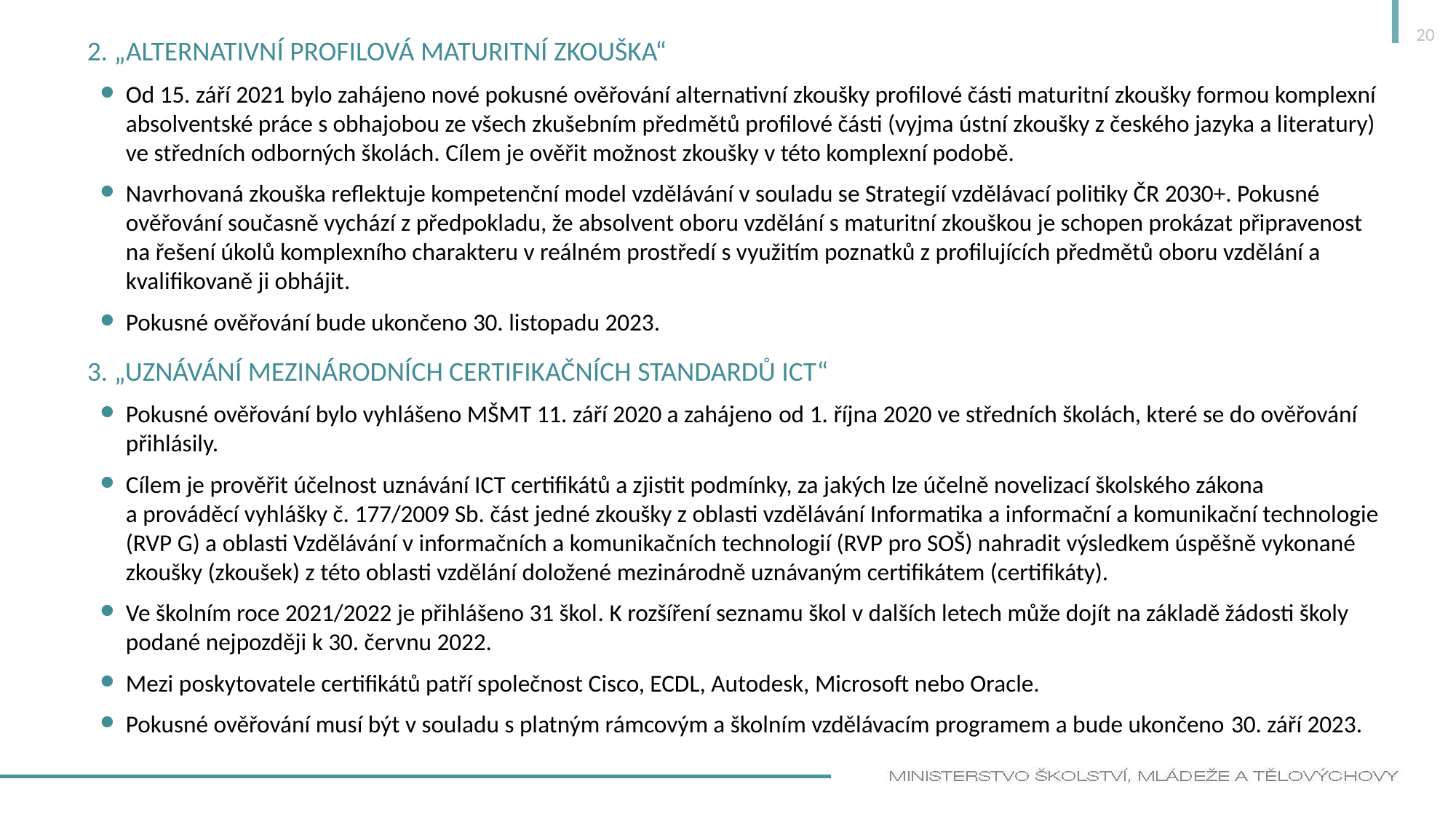

20
2. „Alternativní profilová maturitní zkouška“
Od 15. září 2021 bylo zahájeno nové pokusné ověřování alternativní zkoušky profilové části maturitní zkoušky formou komplexní absolventské práce s obhajobou ze všech zkušebním předmětů profilové části (vyjma ústní zkoušky z českého jazyka a literatury) ve středních odborných školách. Cílem je ověřit možnost zkoušky v této komplexní podobě.
Navrhovaná zkouška reflektuje kompetenční model vzdělávání v souladu se Strategií vzdělávací politiky ČR 2030+. Pokusné ověřování současně vychází z předpokladu, že absolvent oboru vzdělání s maturitní zkouškou je schopen prokázat připravenost na řešení úkolů komplexního charakteru v reálném prostředí s využitím poznatků z profilujících předmětů oboru vzdělání a kvalifikovaně ji obhájit.
Pokusné ověřování bude ukončeno 30. listopadu 2023.
3. „uznávání mezinárodních certifikačních standardů ICT“
Pokusné ověřování bylo vyhlášeno MŠMT 11. září 2020 a zahájeno od 1. října 2020 ve středních školách, které se do ověřování přihlásily.
Cílem je prověřit účelnost uznávání ICT certifikátů a zjistit podmínky, za jakých lze účelně novelizací školského zákona a prováděcí vyhlášky č. 177/2009 Sb. část jedné zkoušky z oblasti vzdělávání Informatika a informační a komunikační technologie (RVP G) a oblasti Vzdělávání v informačních a komunikačních technologií (RVP pro SOŠ) nahradit výsledkem úspěšně vykonané zkoušky (zkoušek) z této oblasti vzdělání doložené mezinárodně uznávaným certifikátem (certifikáty).
Ve školním roce 2021/2022 je přihlášeno 31 škol. K rozšíření seznamu škol v dalších letech může dojít na základě žádosti školy podané nejpozději k 30. červnu 2022.
Mezi poskytovatele certifikátů patří společnost Cisco, ECDL, Autodesk, Microsoft nebo Oracle.
Pokusné ověřování musí být v souladu s platným rámcovým a školním vzdělávacím programem a bude ukončeno 30. září 2023.